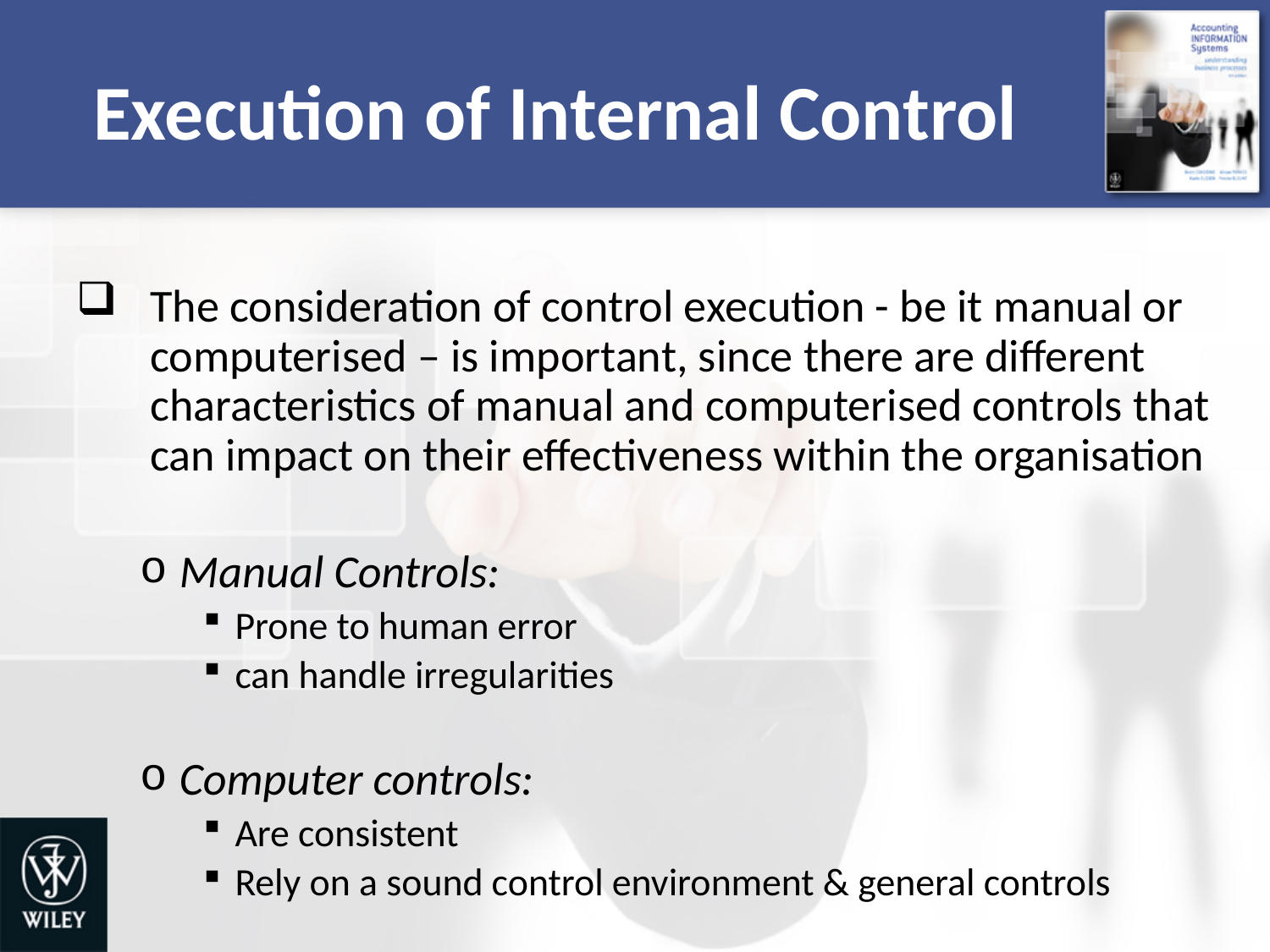

# Execution of Internal Control
The consideration of control execution - be it manual or computerised – is important, since there are different characteristics of manual and computerised controls that can impact on their effectiveness within the organisation

Manual Controls:
Prone to human error
can handle irregularities

Computer controls:
Are consistent
Rely on a sound control environment & general controls